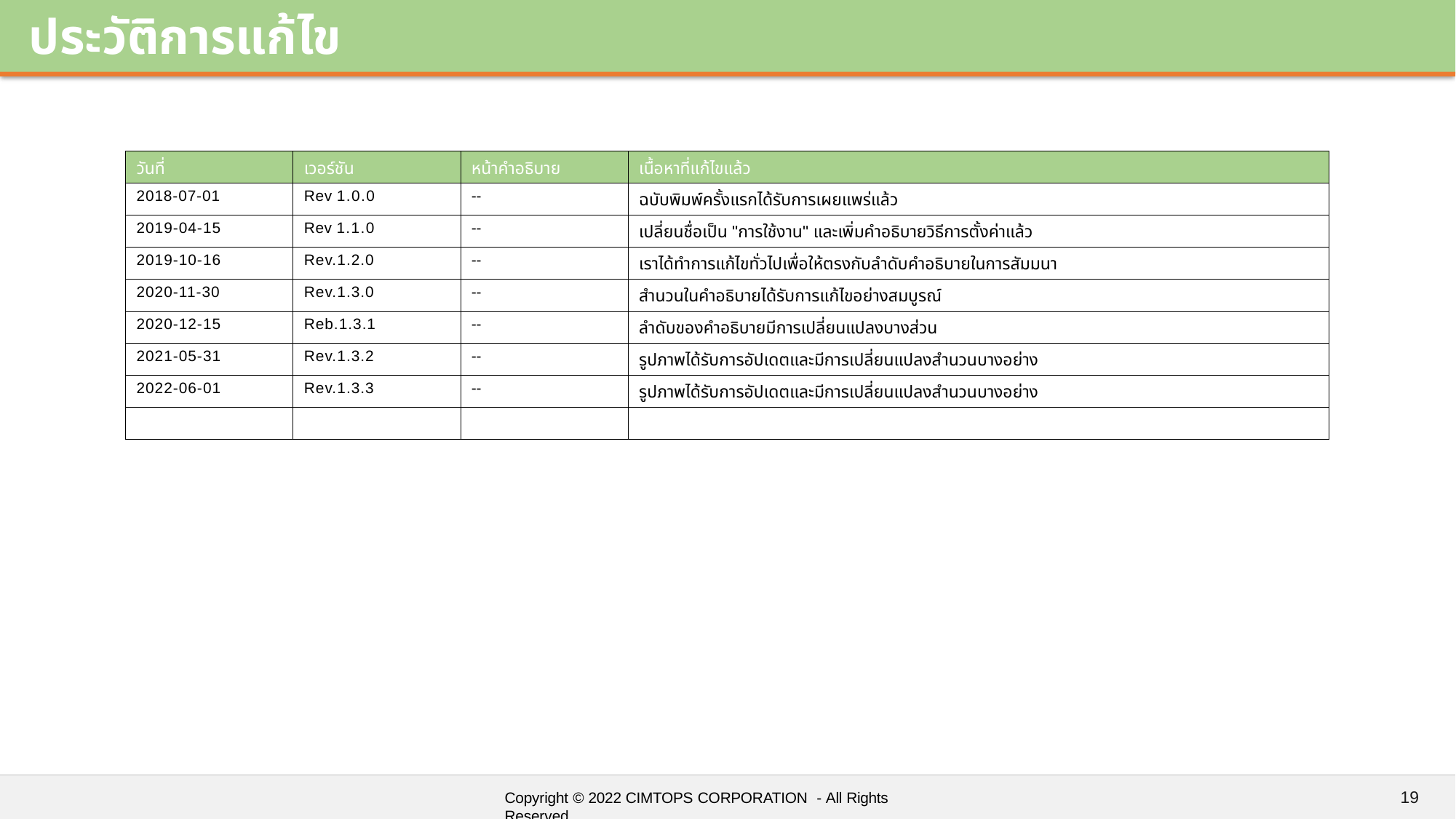

# ประวัติการแก้ไข
| วันที่ | เวอร์ชัน | หน้าคำอธิบาย | เนื้อหาที่แก้ไขแล้ว |
| --- | --- | --- | --- |
| 2018-07-01 | Rev 1.0.0 | -- | ฉบับพิมพ์ครั้งแรกได้รับการเผยแพร่แล้ว |
| 2019-04-15 | Rev 1.1.0 | -- | เปลี่ยนชื่อเป็น "การใช้งาน" และเพิ่มคำอธิบายวิธีการตั้งค่าแล้ว |
| 2019-10-16 | Rev.1.2.0 | -- | เราได้ทำการแก้ไขทั่วไปเพื่อให้ตรงกับลำดับคำอธิบายในการสัมมนา |
| 2020-11-30 | Rev.1.3.0 | -- | สำนวนในคำอธิบายได้รับการแก้ไขอย่างสมบูรณ์ |
| 2020-12-15 | Reb.1.3.1 | -- | ลำดับของคำอธิบายมีการเปลี่ยนแปลงบางส่วน |
| 2021-05-31 | Rev.1.3.2 | -- | รูปภาพได้รับการอัปเดตและมีการเปลี่ยนแปลงสำนวนบางอย่าง |
| 2022-06-01 | Rev.1.3.3 | -- | รูปภาพได้รับการอัปเดตและมีการเปลี่ยนแปลงสำนวนบางอย่าง |
|  |  |  |  |
19
Copyright © 2022 CIMTOPS CORPORATION - All Rights Reserved.